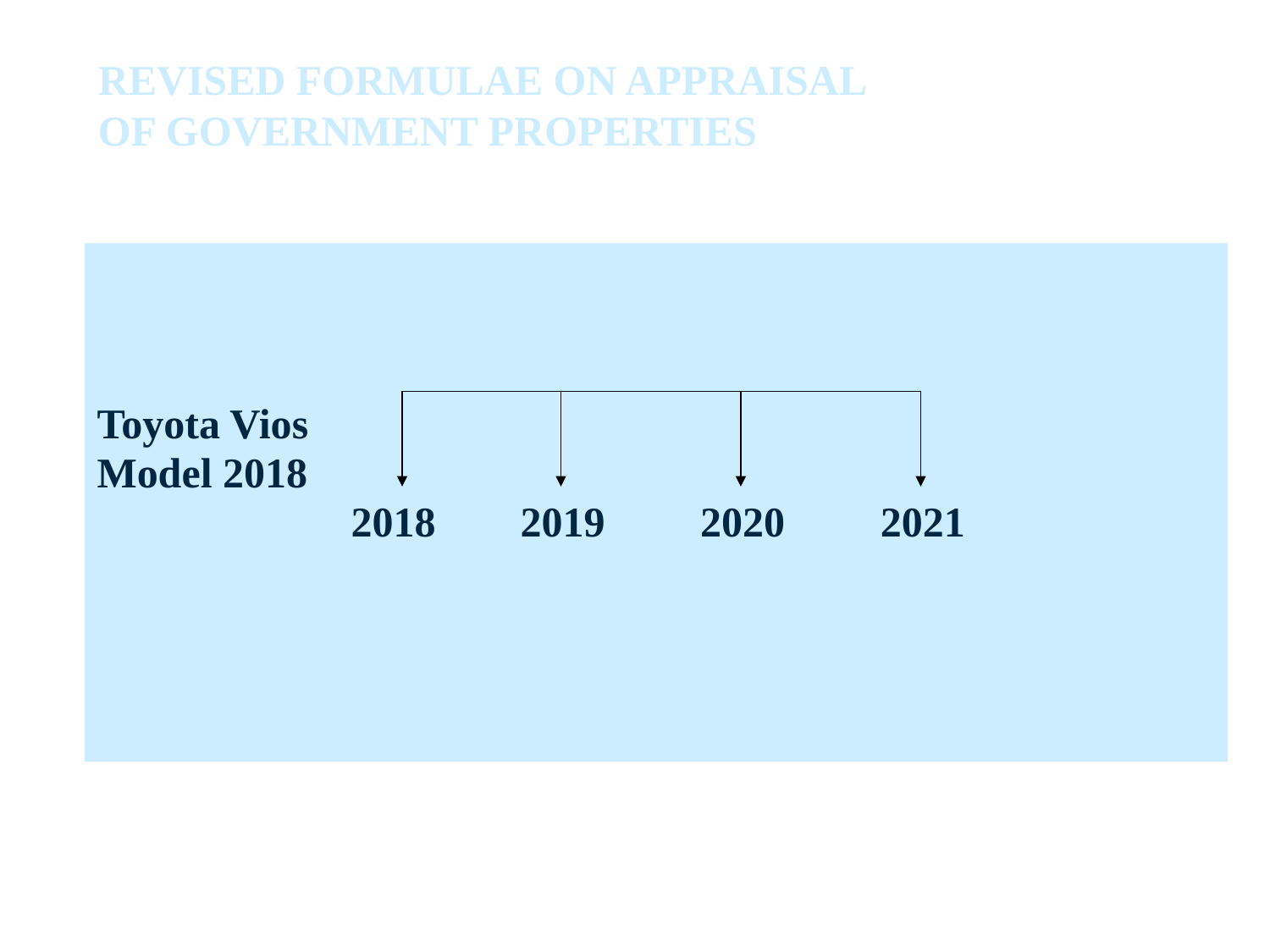

REVISED FORMULAE ON APPRAISAL OF GOVERNMENT PROPERTIES

Toyota Vios
Model 2018
                        2018        2019         2020         2021